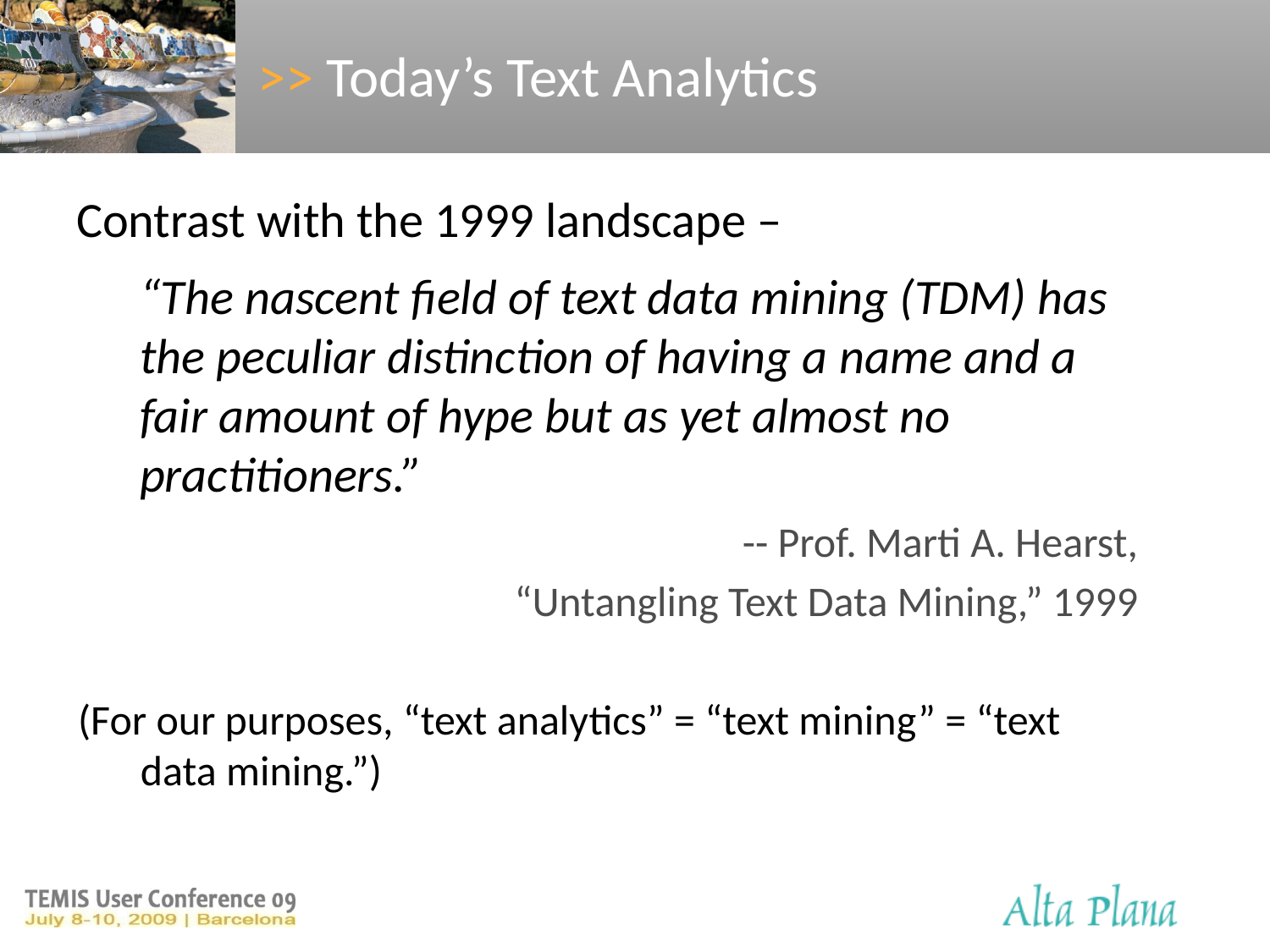

# >> Today’s Text Analytics
Contrast with the 1999 landscape –
	“The nascent field of text data mining (TDM) has the peculiar distinction of having a name and a fair amount of hype but as yet almost no practitioners.”
-- Prof. Marti A. Hearst,
“Untangling Text Data Mining,” 1999

(For our purposes, “text analytics” = “text mining” = “text data mining.”)